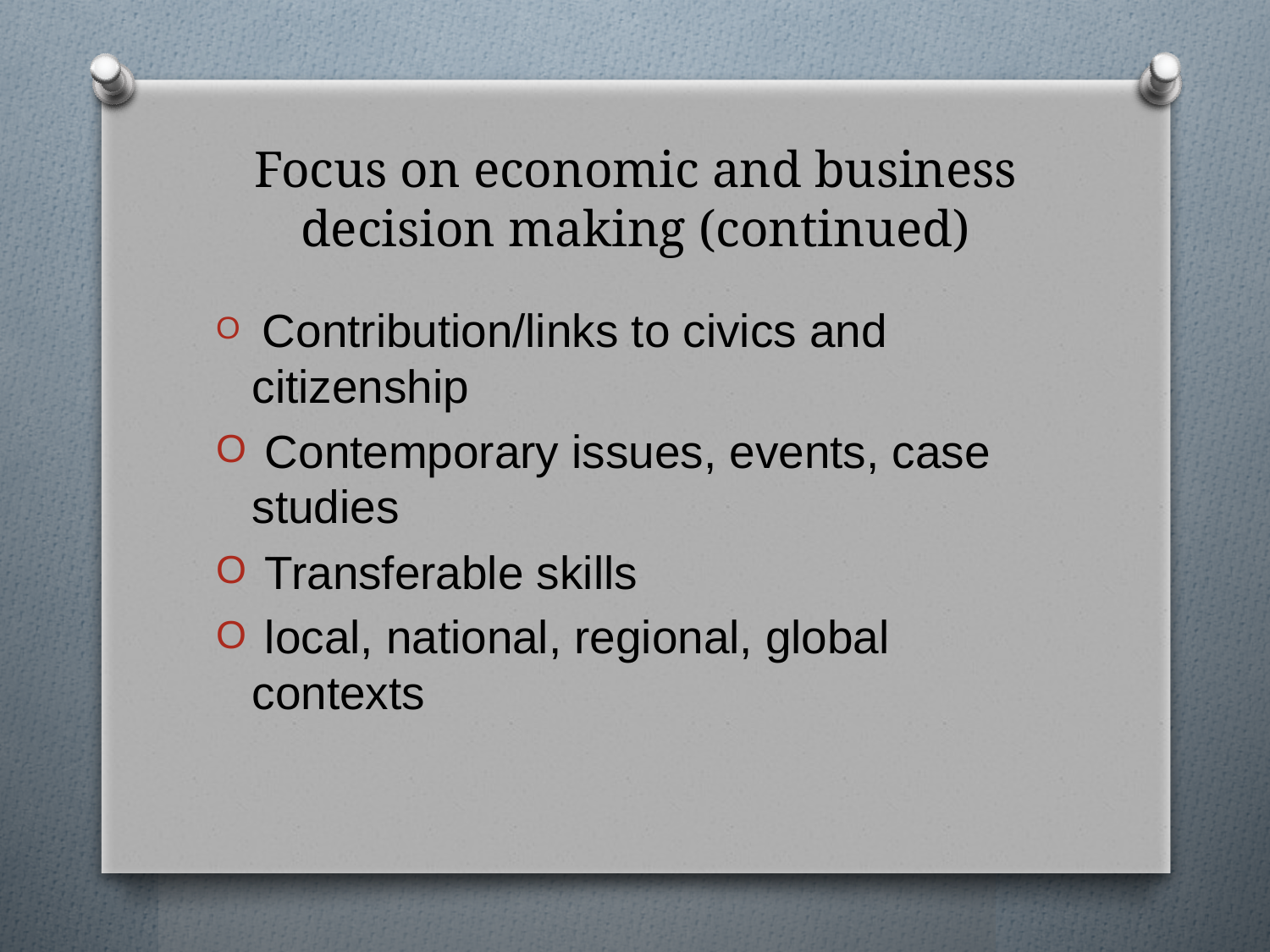

# Focus on economic and business decision making (continued)
 Contribution/links to civics and citizenship
 Contemporary issues, events, case studies
 Transferable skills
 local, national, regional, global contexts